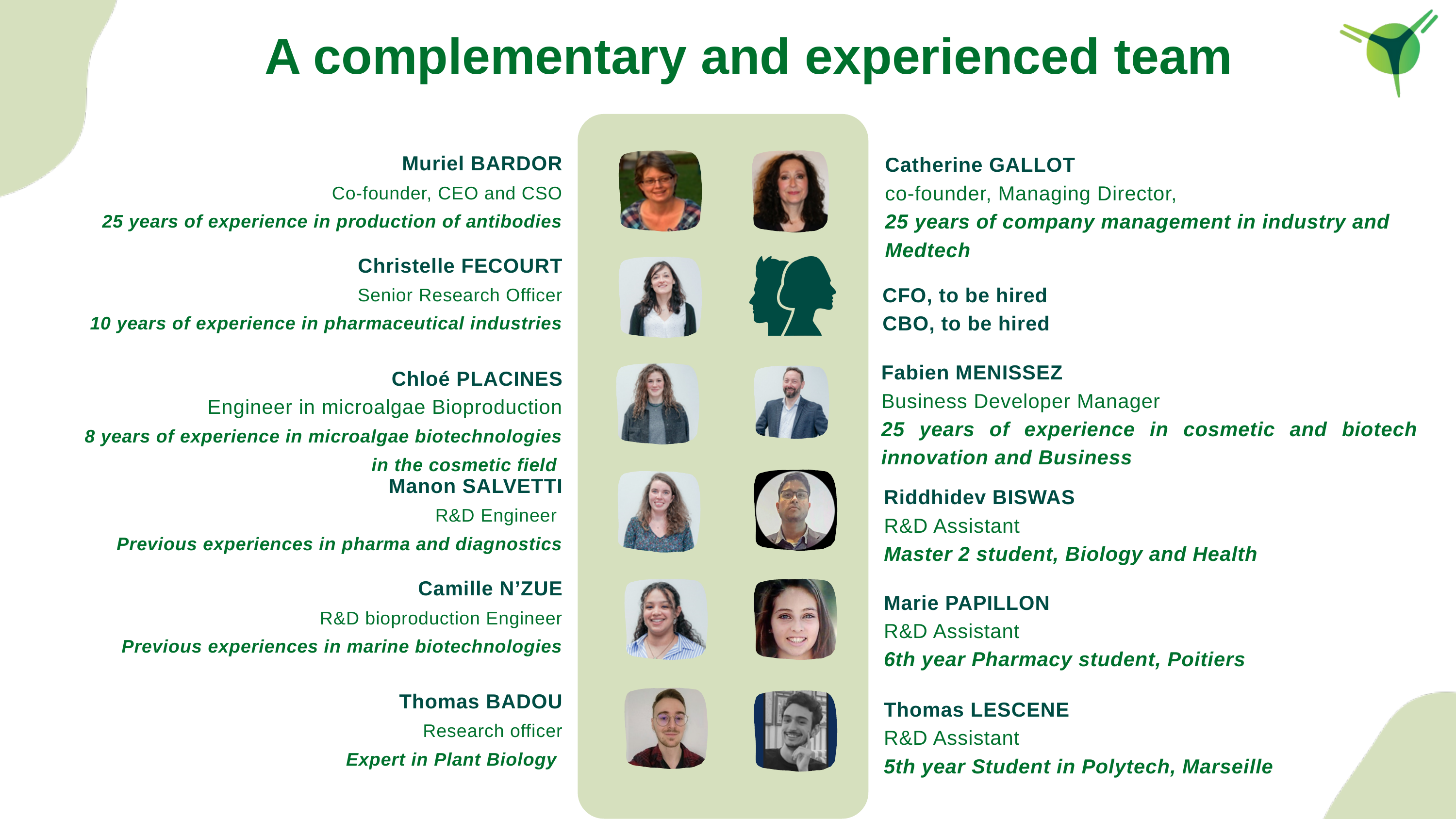

A complementary and experienced team
Muriel BARDOR
Co-founder, CEO and CSO
25 years of experience in production of antibodies

Catherine GALLOT
co-founder, Managing Director,
25 years of company management in industry and Medtech

Christelle FECOURT
Senior Research Officer
10 years of experience in pharmaceutical industries

CFO, to be hired
CBO, to be hired

Fabien MENISSEZ
Business Developer Manager
25 years of experience in cosmetic and biotech innovation and Business
Chloé PLACINES
Engineer in microalgae Bioproduction
8 years of experience in microalgae biotechnologies
in the cosmetic field

Manon SALVETTI
R&D Engineer
Previous experiences in pharma and diagnostics

Riddhidev BISWAS
R&D Assistant
Master 2 student, Biology and Health

Camille N’ZUE
R&D bioproduction Engineer
Previous experiences in marine biotechnologies

Marie PAPILLON
R&D Assistant
6th year Pharmacy student, Poitiers

Thomas BADOU
Research officer
Expert in Plant Biology

Thomas LESCENE
R&D Assistant
5th year Student in Polytech, Marseille